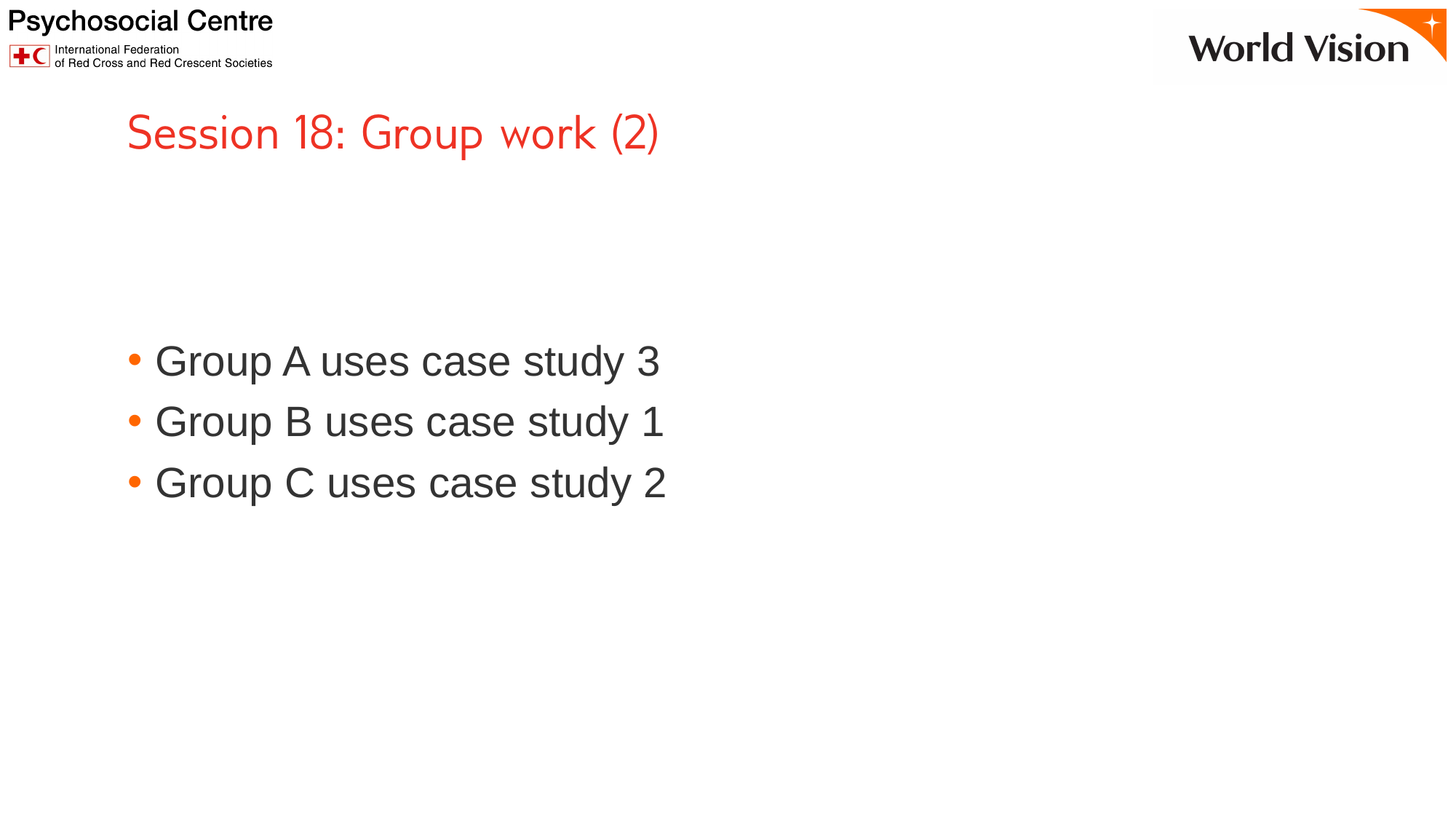

# Session 18: Group work (2)
Group A uses case study 3
Group B uses case study 1
Group C uses case study 2